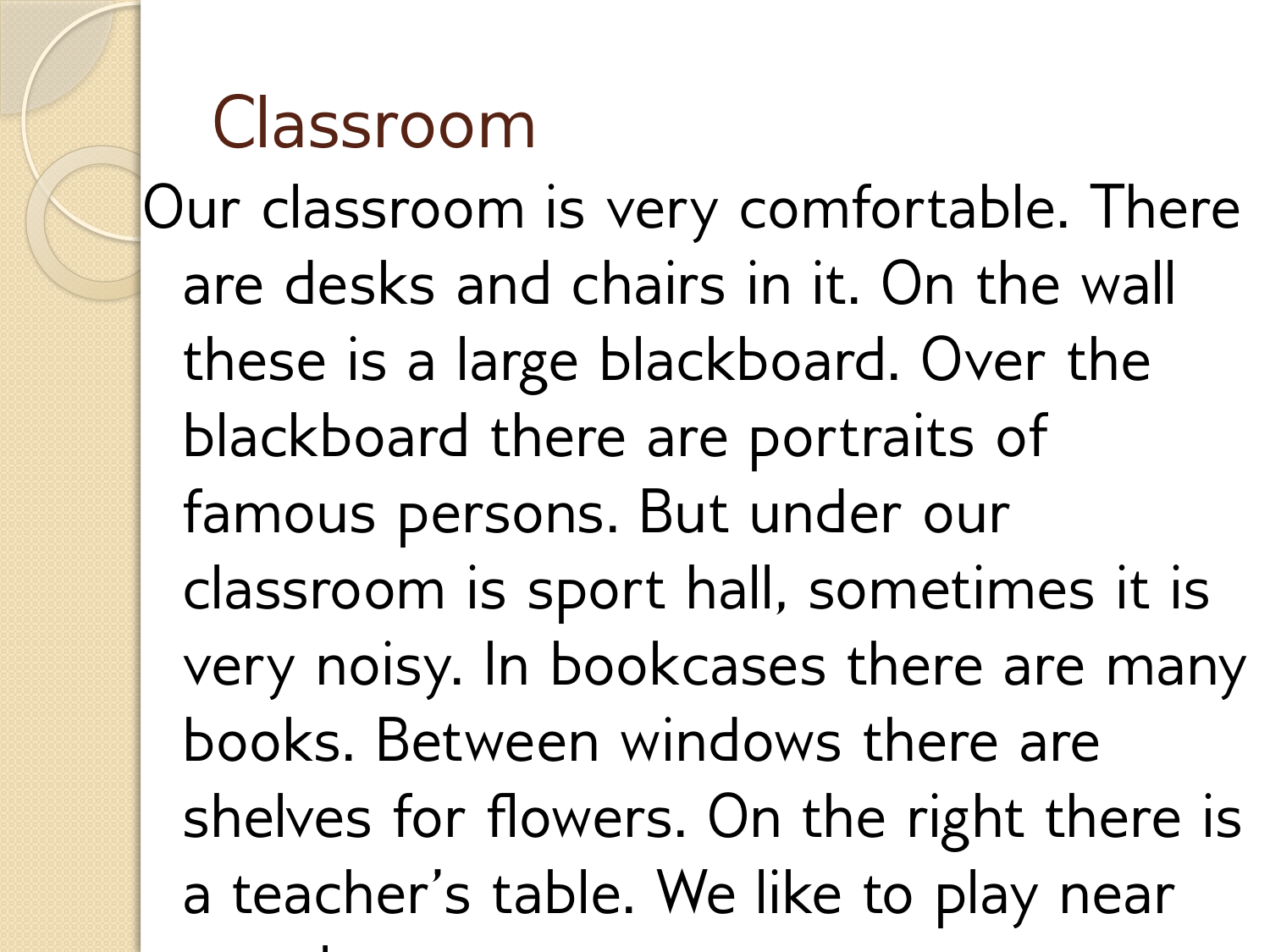

# Classroom
Our classroom is very comfortable. There are desks and chairs in it. On the wall these is a large blackboard. Over the blackboard there are portraits of famous persons. But under our classroom is sport hall, sometimes it is very noisy. In bookcases there are many books. Between windows there are shelves for flowers. On the right there is a teacher’s table. We like to play near our classroom.